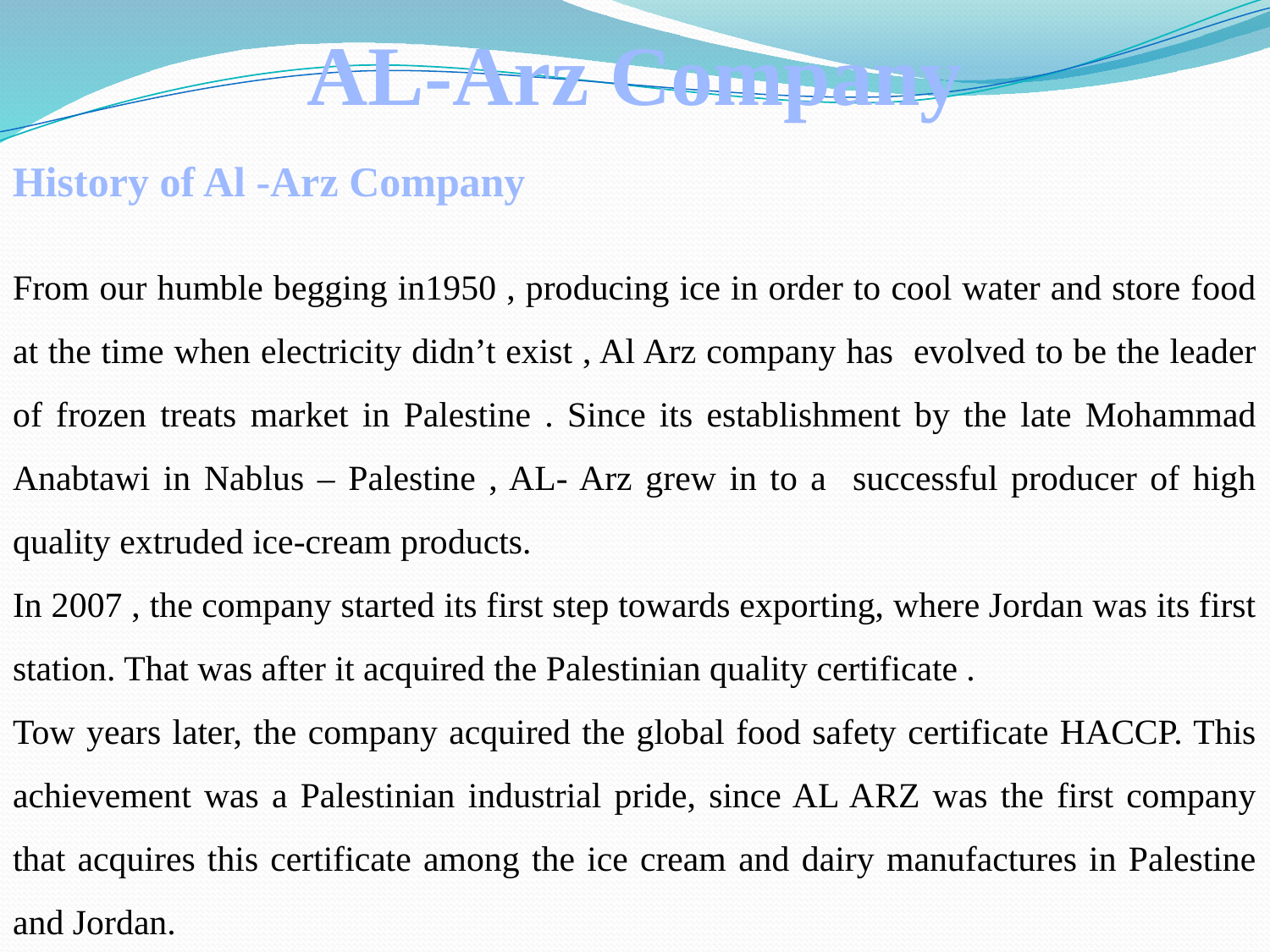

AL-Arz Company

History of Al -Arz Company
From our humble begging in1950 , producing ice in order to cool water and store food at the time when electricity didn’t exist , Al Arz company has  evolved to be the leader of frozen treats market in Palestine . Since its establishment by the late Mohammad Anabtawi in Nablus – Palestine , AL- Arz grew in to a  successful producer of high quality extruded ice-cream products.
In 2007 , the company started its first step towards exporting, where Jordan was its first station. That was after it acquired the Palestinian quality certificate .
Tow years later, the company acquired the global food safety certificate HACCP. This achievement was a Palestinian industrial pride, since AL ARZ was the first company that acquires this certificate among the ice cream and dairy manufactures in Palestine and Jordan.